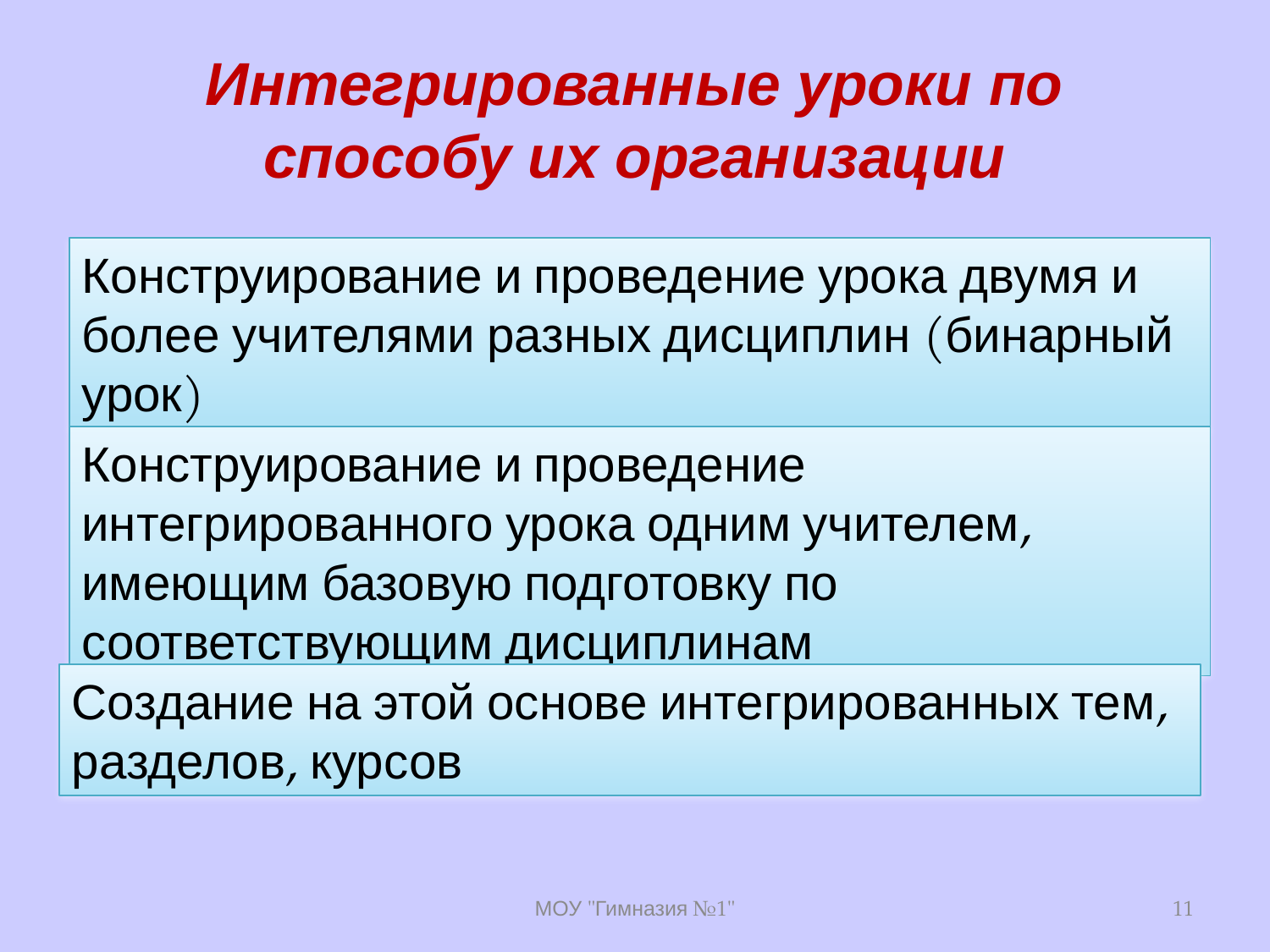

# Интегрированные уроки по способу их организации
Конструирование и проведение урока двумя и более учителями разных дисциплин (бинарный урок)
Конструирование и проведение интегрированного урока одним учителем, имеющим базовую подготовку по соответствующим дисциплинам
Создание на этой основе интегрированных тем, разделов, курсов
МОУ "Гимназия №1"
11